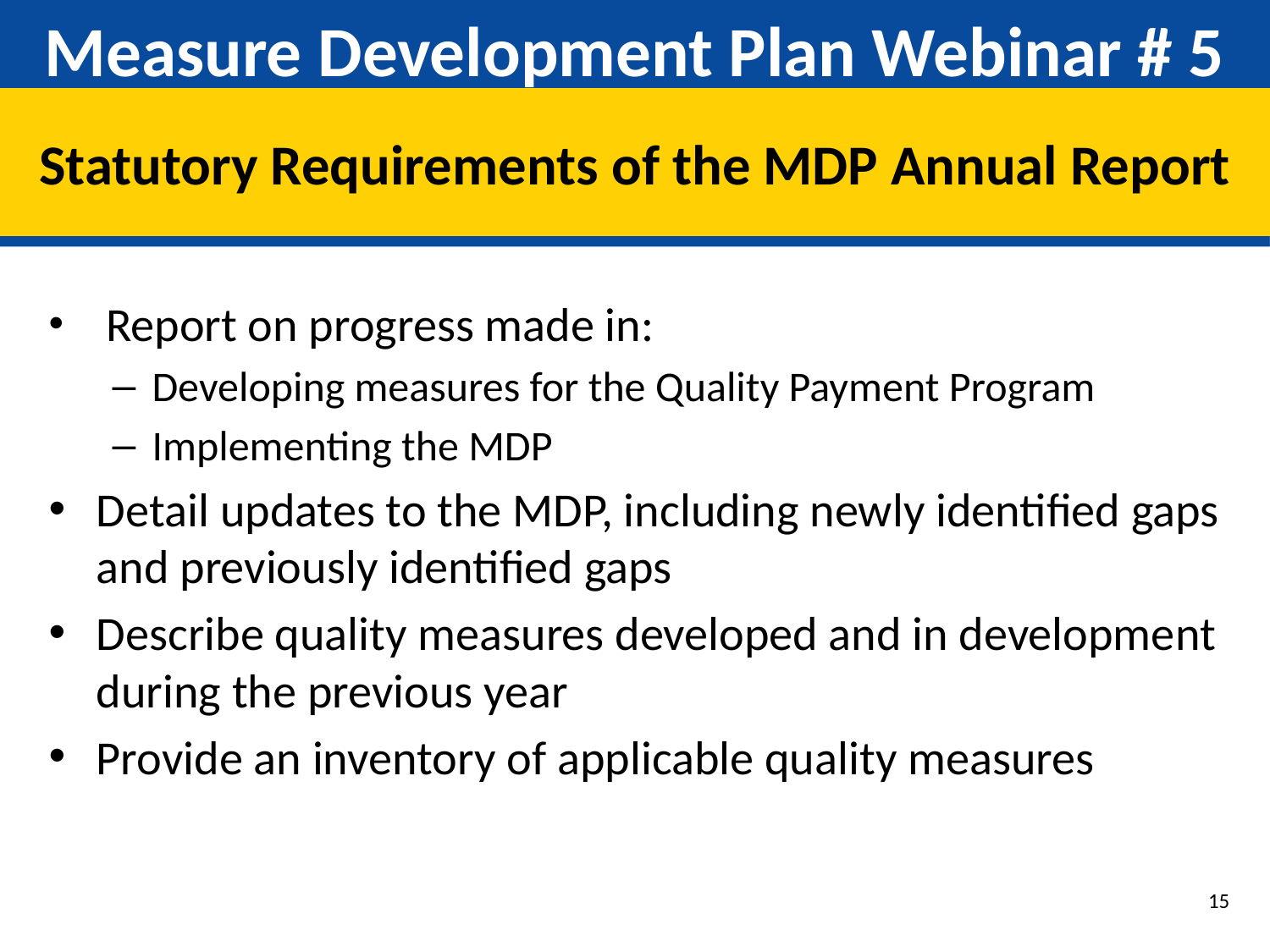

# Measure Development Plan Webinar # 5
Statutory Requirements of the MDP Annual Report
 Report on progress made in:
Developing measures for the Quality Payment Program
Implementing the MDP
Detail updates to the MDP, including newly identified gaps and previously identified gaps
Describe quality measures developed and in development during the previous year
Provide an inventory of applicable quality measures